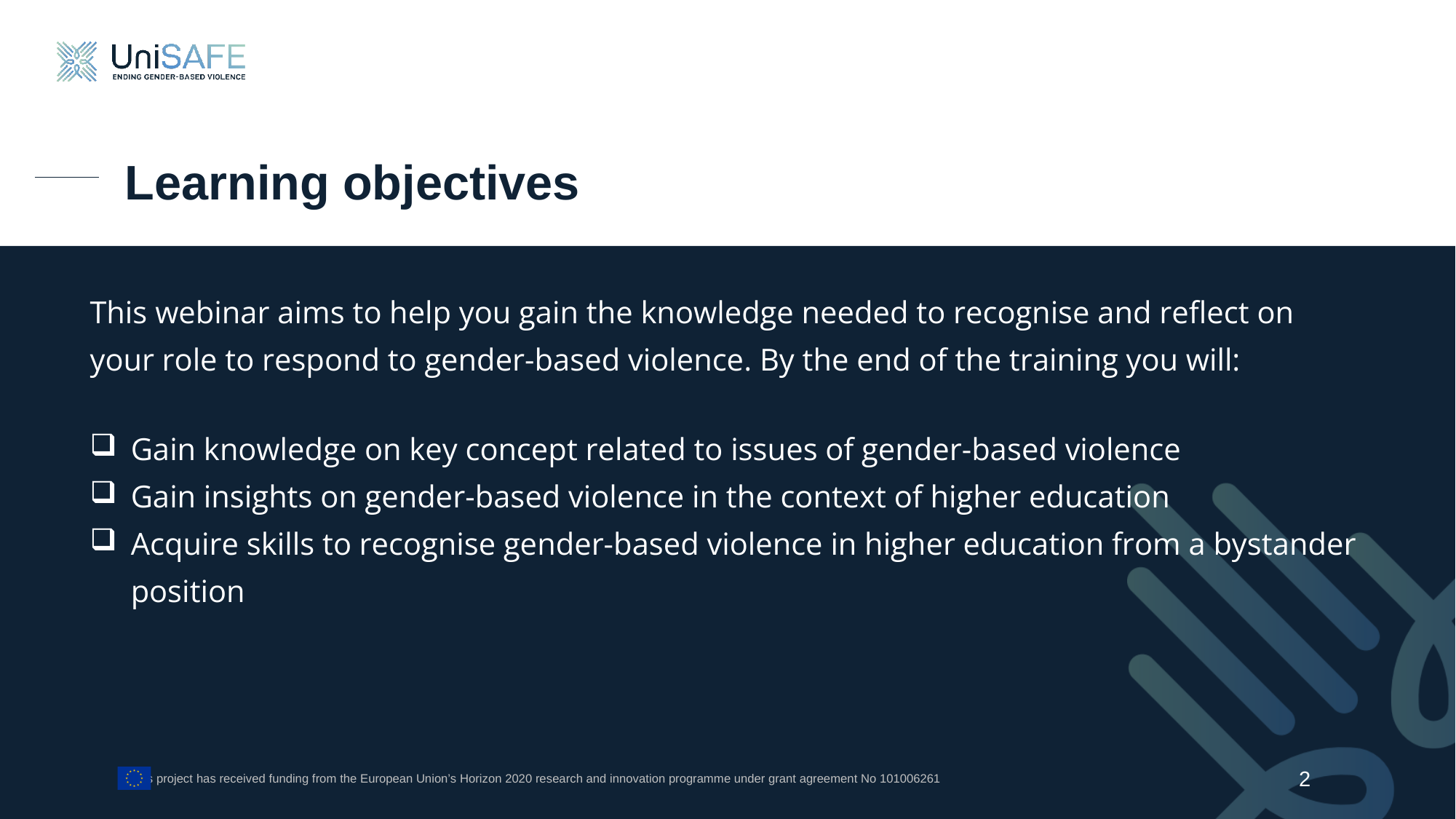

# Learning objectives
This webinar aims to help you gain the knowledge needed to recognise and reflect on your role to respond to gender-based violence. By the end of the training you will:

Gain knowledge on key concept related to issues of gender-based violence
Gain insights on gender-based violence in the context of higher education
Acquire skills to recognise gender-based violence in higher education from a bystander position